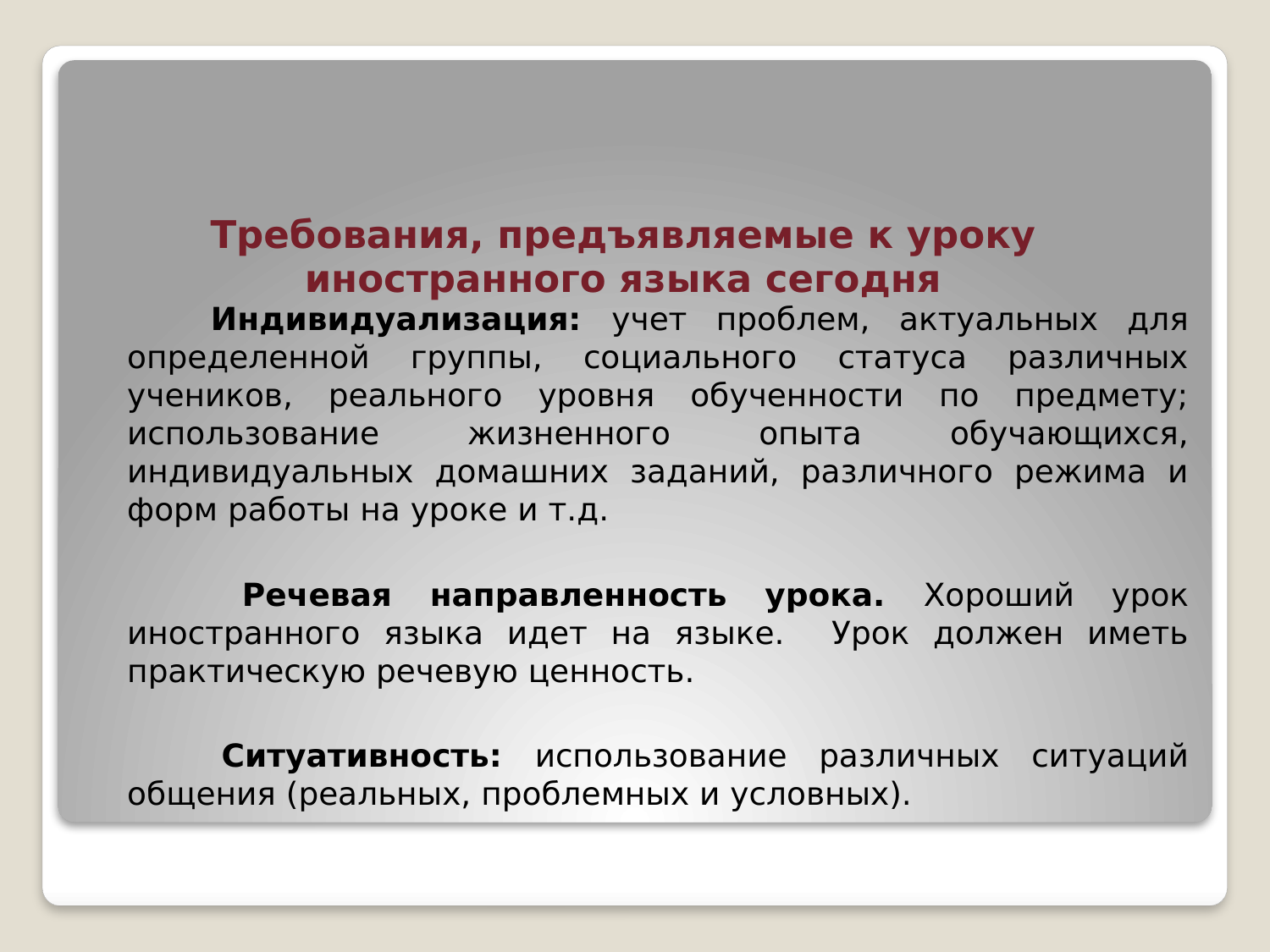

# Требования, предъявляемые к уроку иностранного языка сегодня
    Индивидуализация: учет проблем, актуальных для определенной группы, социального статуса различных учеников, реального уровня обученности по предмету; использование жизненного опыта обучающихся, индивидуальных домашних заданий, различного режима и форм работы на уроке и т.д.

    Речевая направленность урока. Хороший урок иностранного языка идет на языке.  Урок должен иметь практическую речевую ценность.

    Ситуативность: использование различных ситуаций общения (реальных, проблемных и условных).